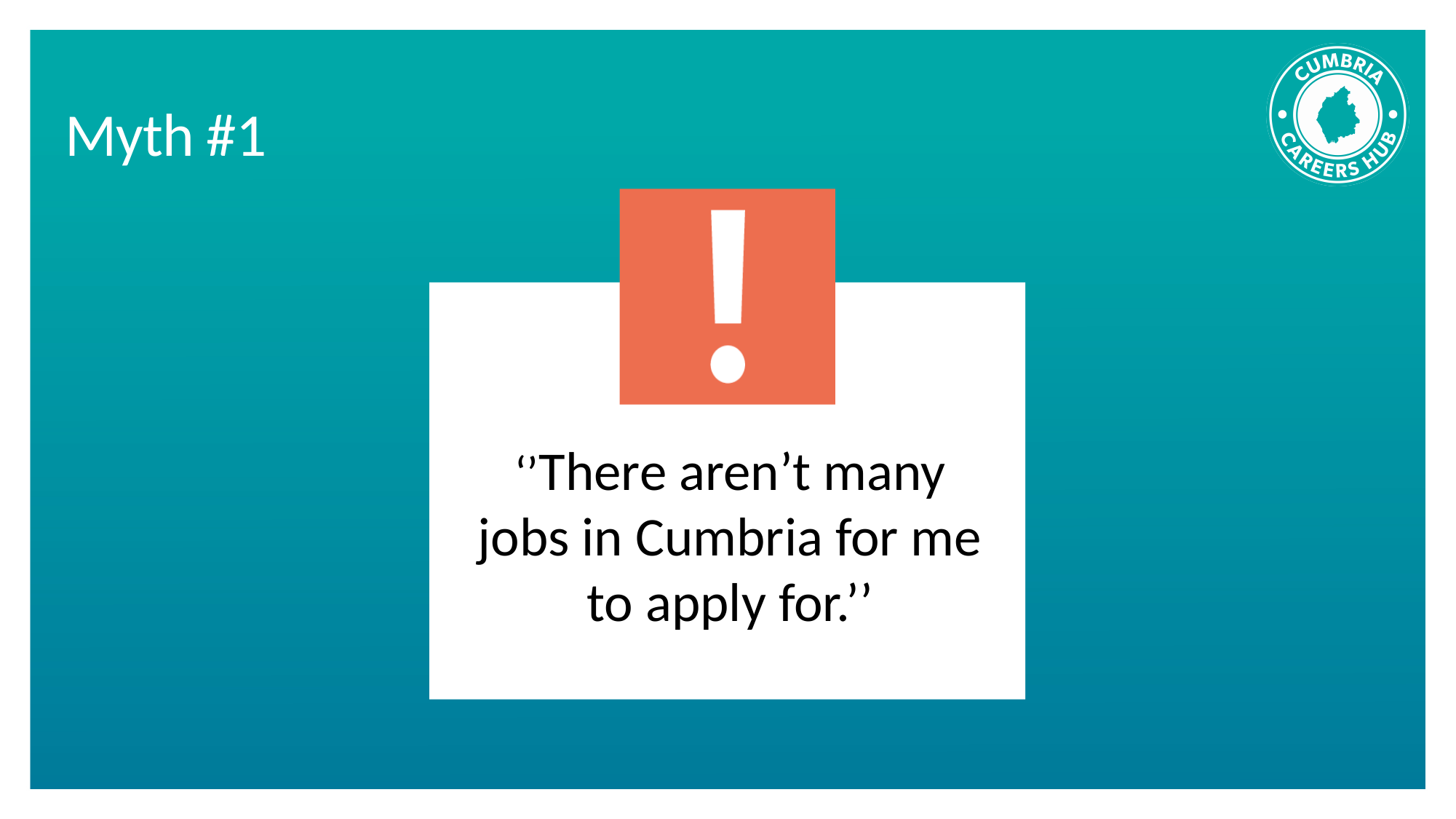

# Myth #1
‘’There aren’t many jobs in Cumbria for me to apply for.’’